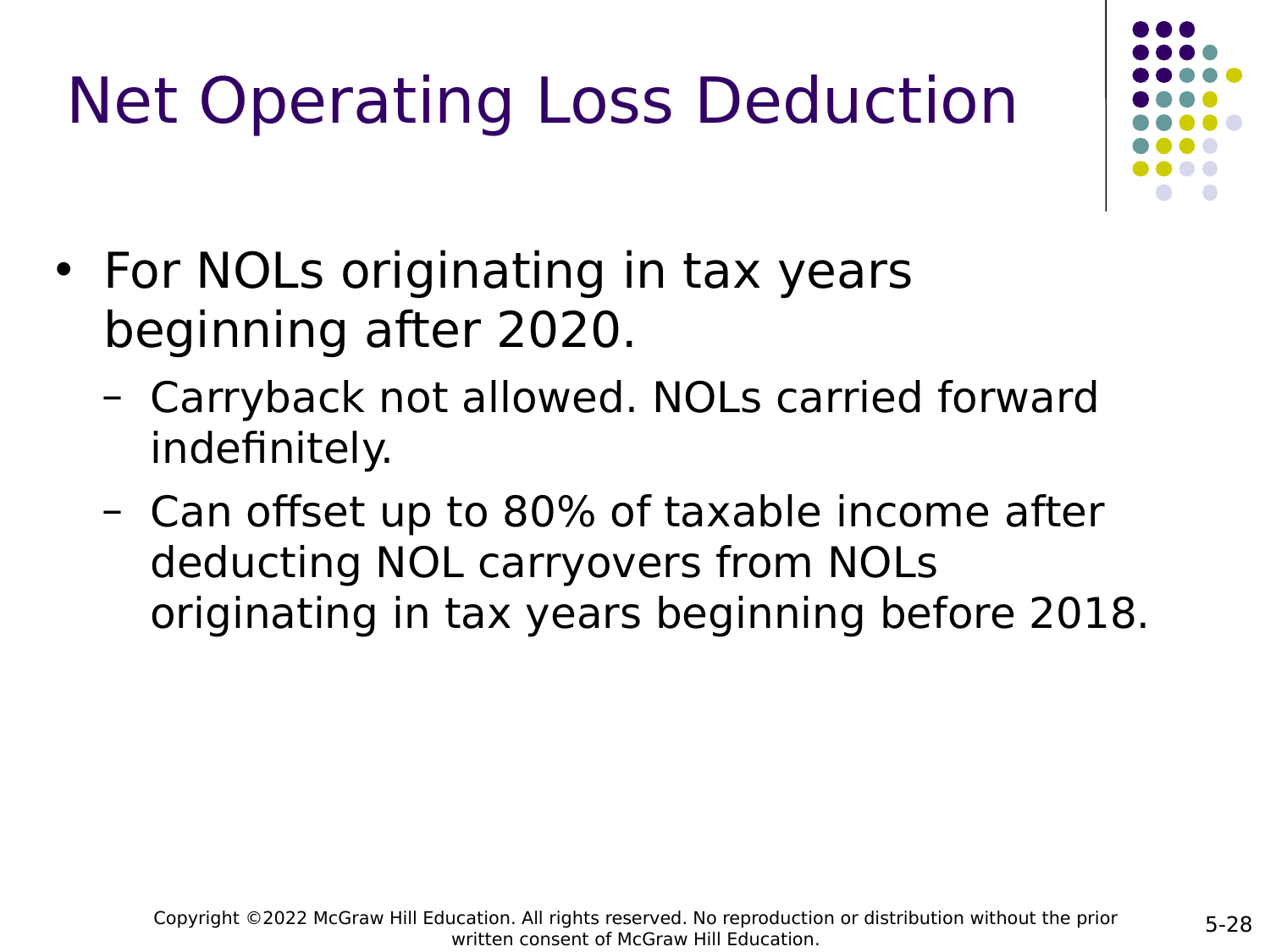

# Net Operating Loss Deduction
For NOLs originating in tax years beginning after 2020.
Carryback not allowed. NOLs carried forward indefinitely.
Can offset up to 80% of taxable income after deducting NOL carryovers from NOLs originating in tax years beginning before 2018.

5-28